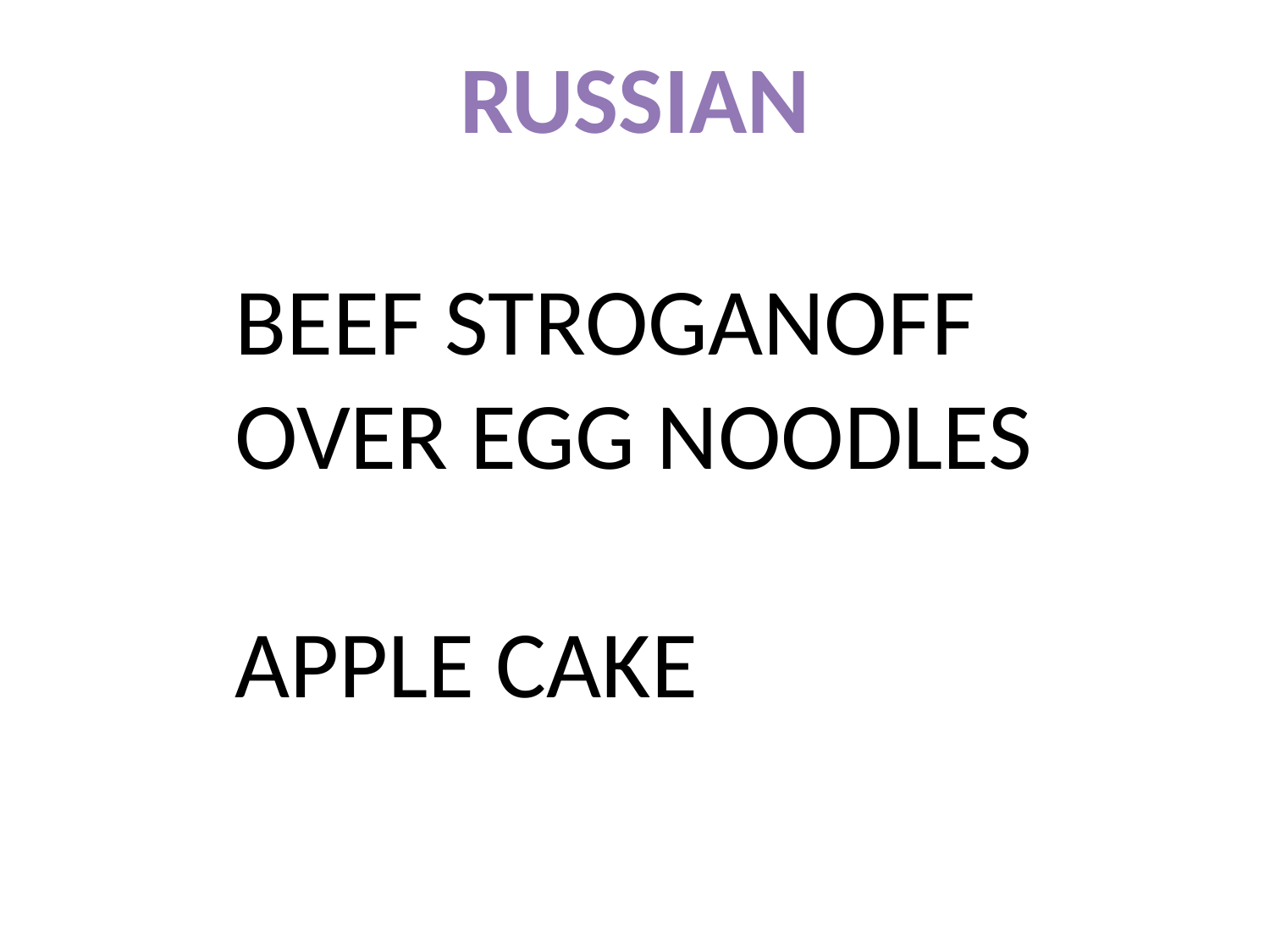

RUSSIAN
BEEF STROGANOFF OVER EGG NOODLES

APPLE CAKE